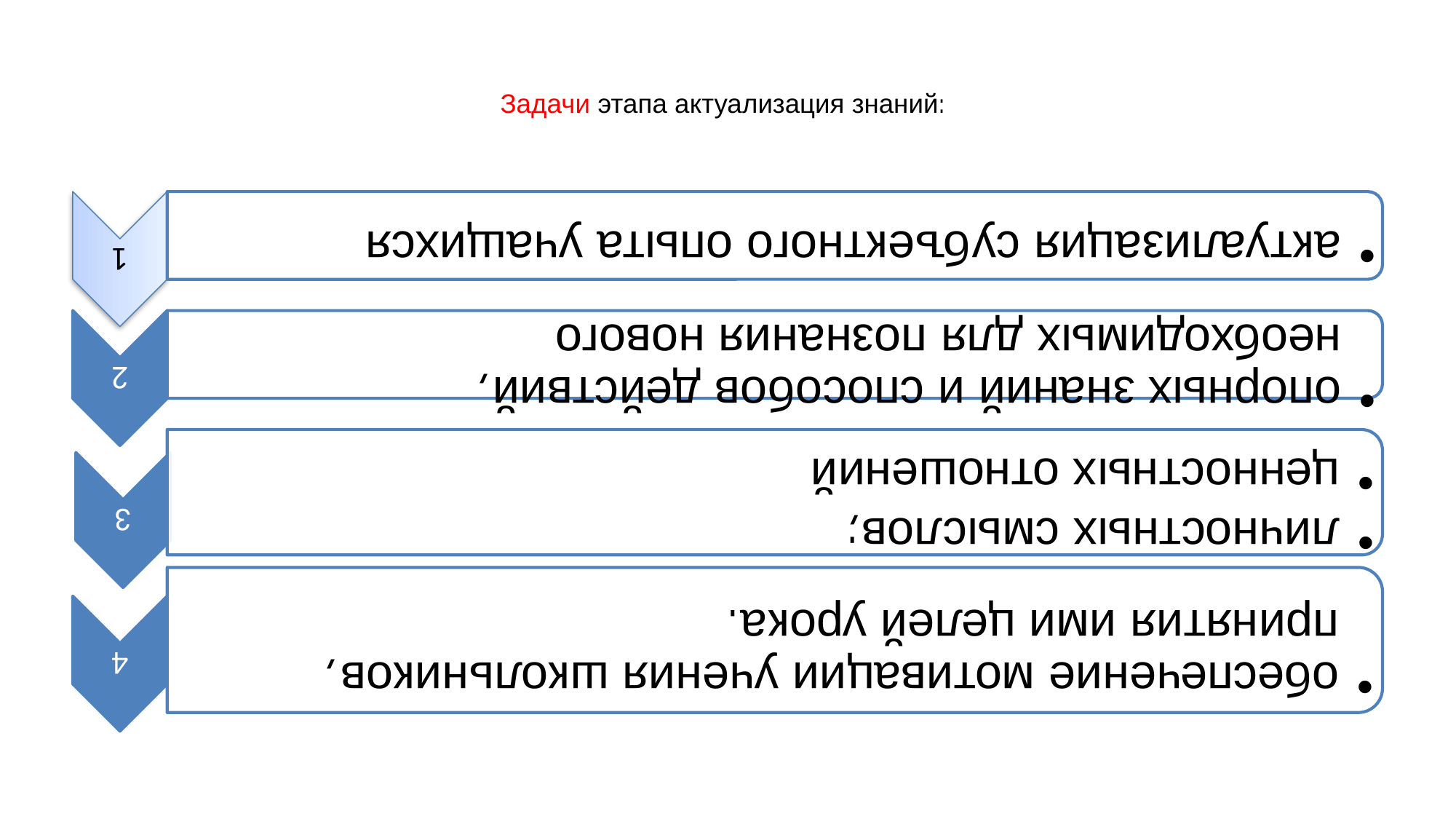

# Задачи этапа актуализация знаний:
1
актуализация субъектного опыта учащихся
2
опорных знаний и способов действий, необходимых для познания нового
3
личностных смыслов;
ценностных отношений
4
обеспечение мотивации учения школьников, принятия ими целей урока.